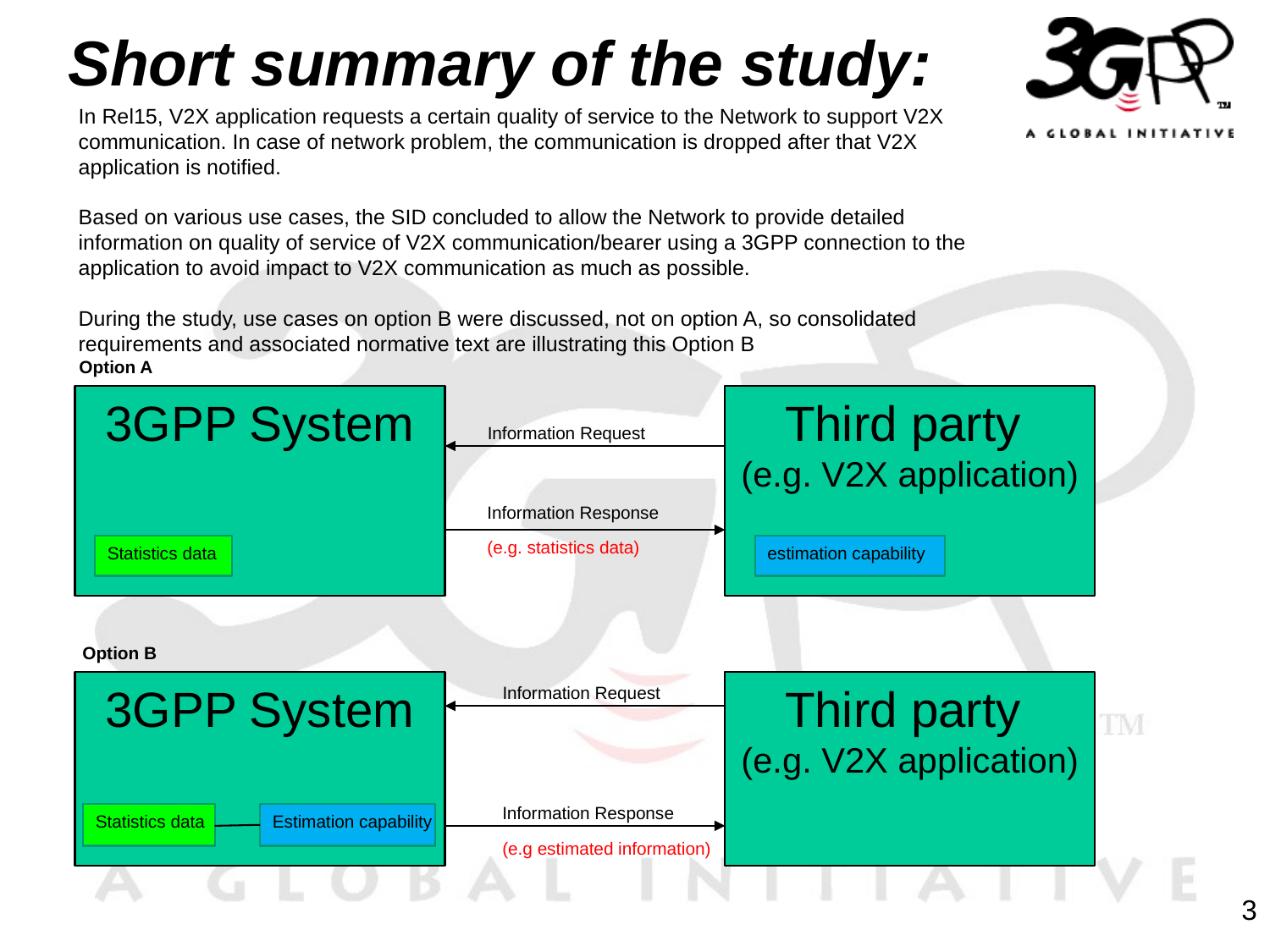

# Short summary of the study:
In Rel15, V2X application requests a certain quality of service to the Network to support V2X communication. In case of network problem, the communication is dropped after that V2X application is notified.

Based on various use cases, the SID concluded to allow the Network to provide detailed information on quality of service of V2X communication/bearer using a 3GPP connection to the application to avoid impact to V2X communication as much as possible.

During the study, use cases on option B were discussed, not on option A, so consolidated requirements and associated normative text are illustrating this Option B
Option A
3GPP System
Third party
(e.g. V2X application)
Information Request
Information Response
(e.g. statistics data)
Statistics data
estimation capability
Option B
3GPP System
Third party
(e.g. V2X application)

Information Request
Information Response
(e.g estimated information)
Statistics data
Estimation capability
3